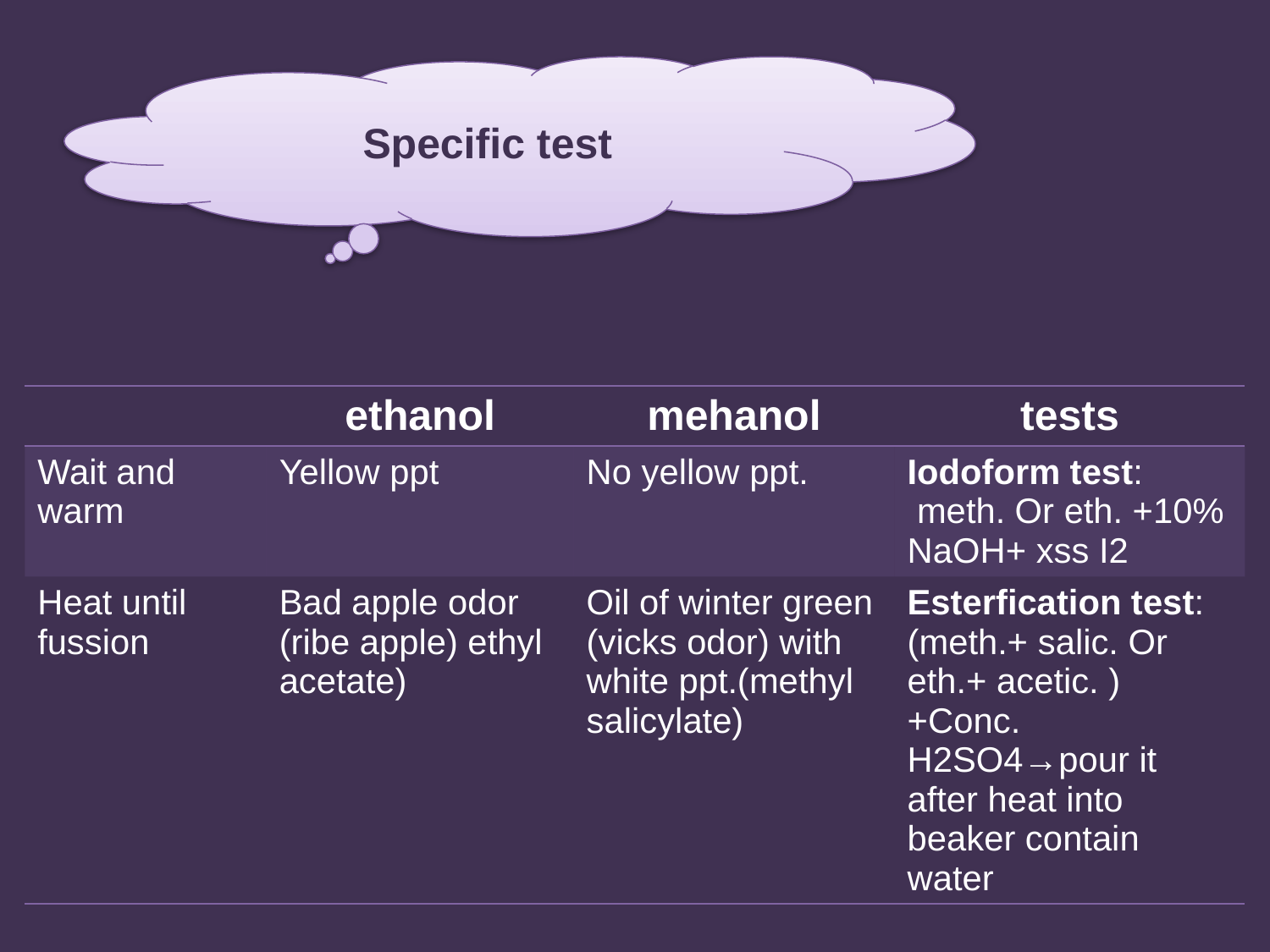

Specific test
|  | ethanol | mehanol | tests |
| --- | --- | --- | --- |
| Wait and warm | Yellow ppt | No yellow ppt. | Iodoform test: meth. Or eth. +10% NaOH+ xss I2 |
| Heat until fussion | Bad apple odor (ribe apple) ethyl acetate) | Oil of winter green (vicks odor) with white ppt.(methyl salicylate) | Esterfication test: (meth.+ salic. Or eth.+ acetic. ) +Conc. H2SO4→pour it after heat into beaker contain water |